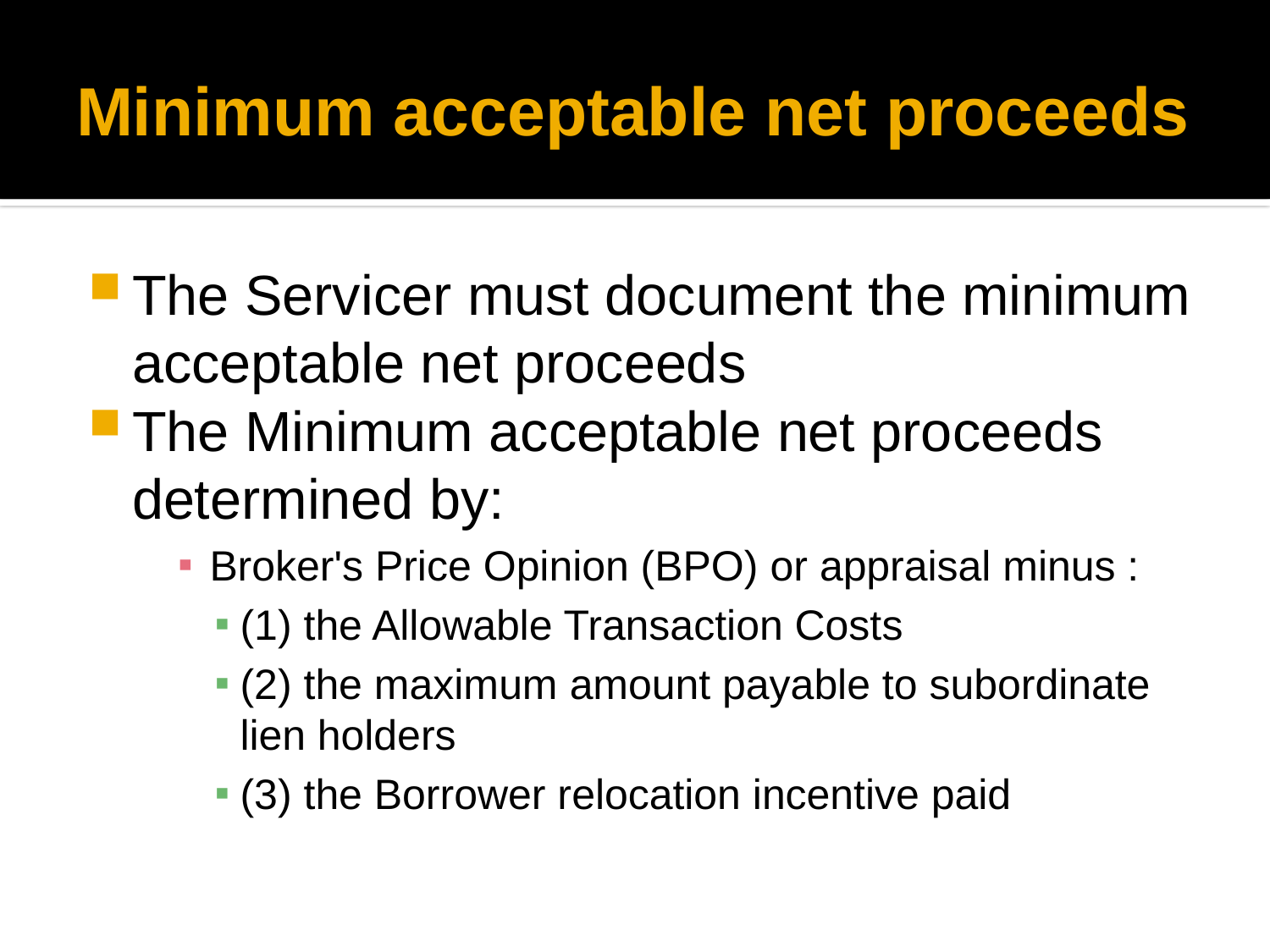

# Minimum acceptable net proceeds
The Servicer must document the minimum acceptable net proceeds
The Minimum acceptable net proceeds determined by:
Broker's Price Opinion (BPO) or appraisal minus :
(1) the Allowable Transaction Costs
(2) the maximum amount payable to subordinate lien holders
(3) the Borrower relocation incentive paid